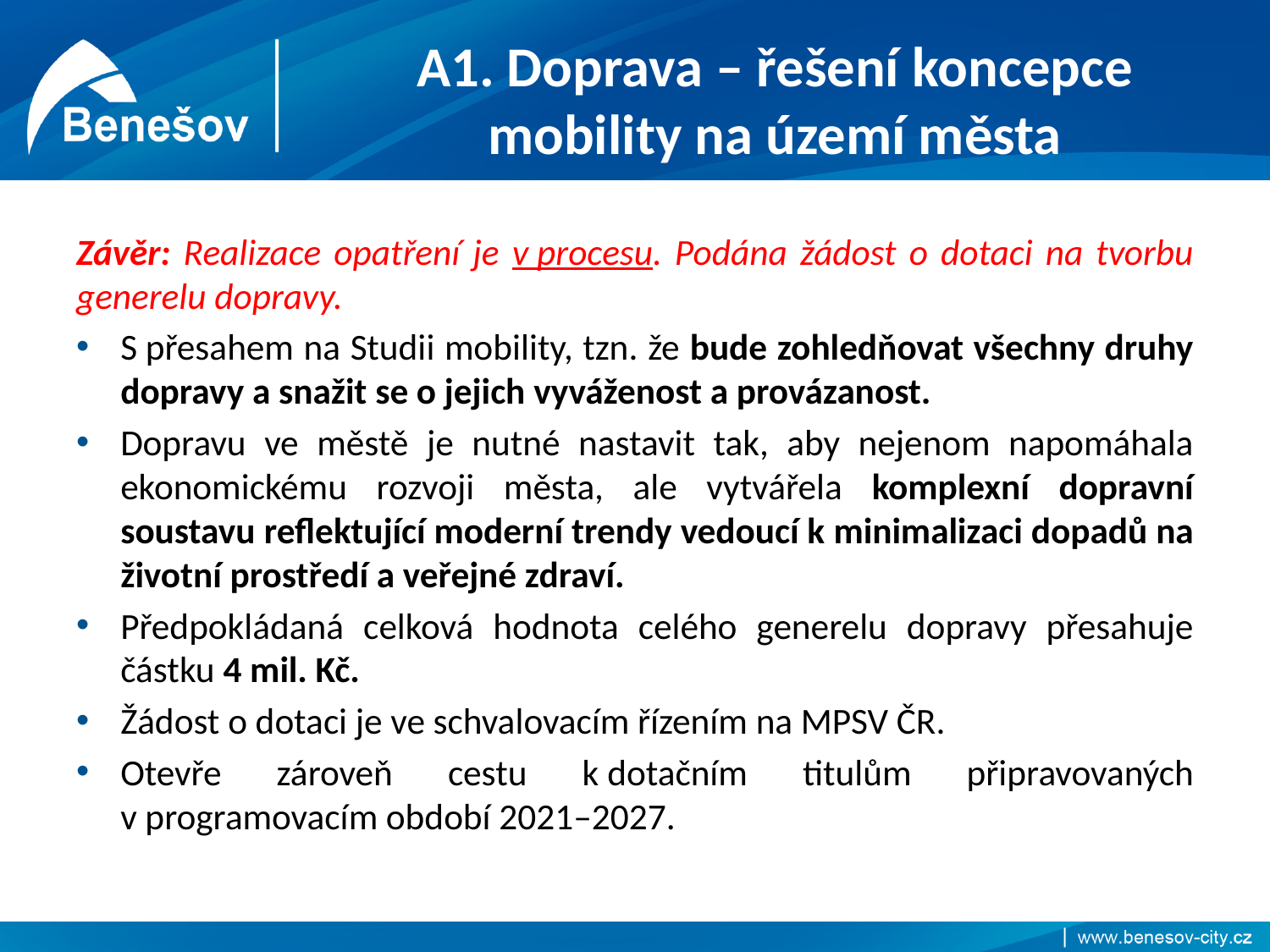

# A1. Doprava – řešení koncepce mobility na území města
Závěr: Realizace opatření je v procesu. Podána žádost o dotaci na tvorbu generelu dopravy.
S přesahem na Studii mobility, tzn. že bude zohledňovat všechny druhy dopravy a snažit se o jejich vyváženost a provázanost.
Dopravu ve městě je nutné nastavit tak, aby nejenom napomáhala ekonomickému rozvoji města, ale vytvářela komplexní dopravní soustavu reflektující moderní trendy vedoucí k minimalizaci dopadů na životní prostředí a veřejné zdraví.
Předpokládaná celková hodnota celého generelu dopravy přesahuje částku 4 mil. Kč.
Žádost o dotaci je ve schvalovacím řízením na MPSV ČR.
Otevře zároveň cestu k dotačním titulům připravovaných v programovacím období 2021–2027.